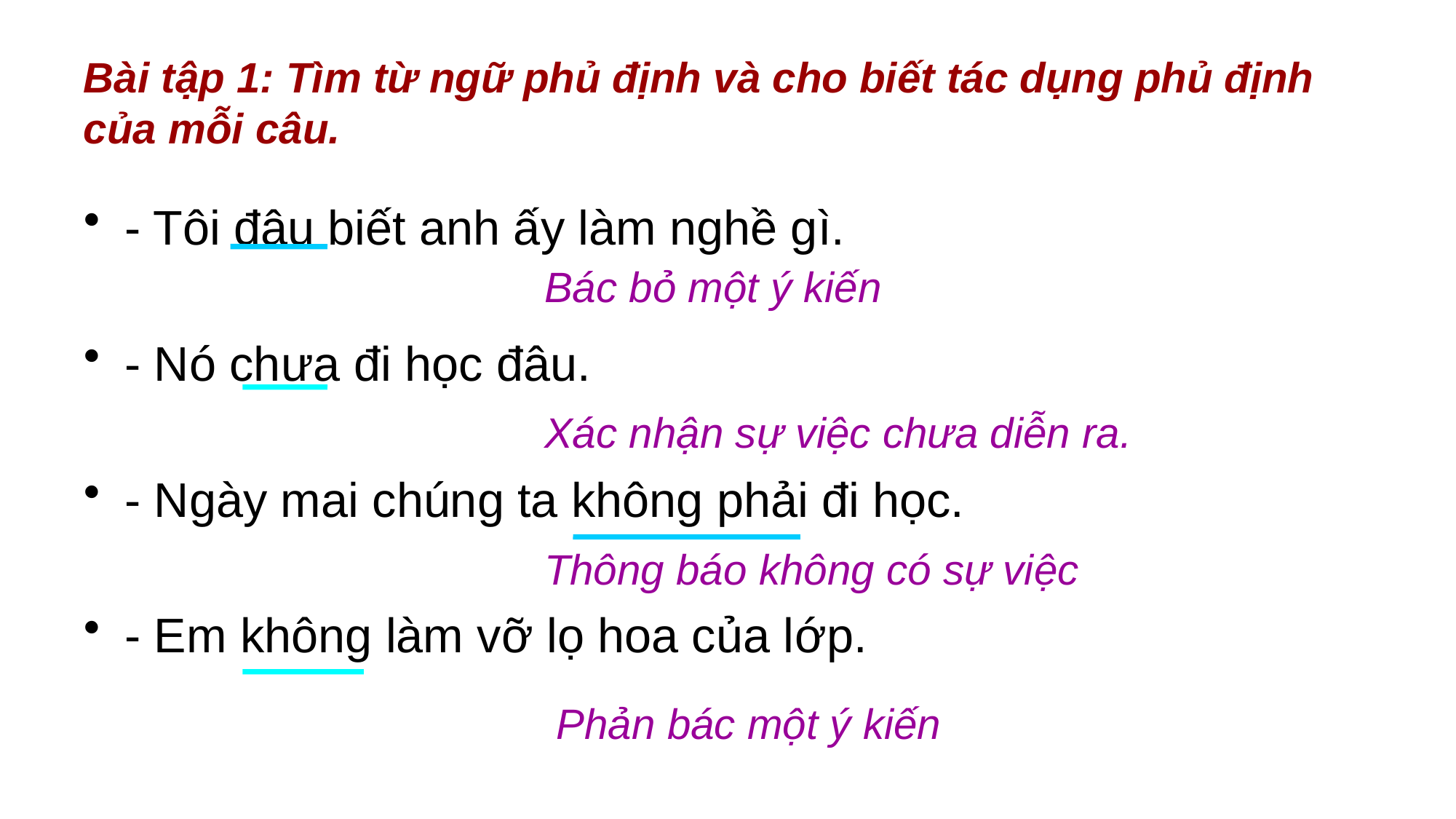

# Bài tập 1: Tìm từ ngữ phủ định và cho biết tác dụng phủ định của mỗi câu.
- Tôi đâu biết anh ấy làm nghề gì.

- Nó chưa đi học đâu.

- Ngày mai chúng ta không phải đi học.

- Em không làm vỡ lọ hoa của lớp.

Bác bỏ một ý kiến

Xác nhận sự việc chưa diễn ra.

Thông báo không có sự việc

Phản bác một ý kiến